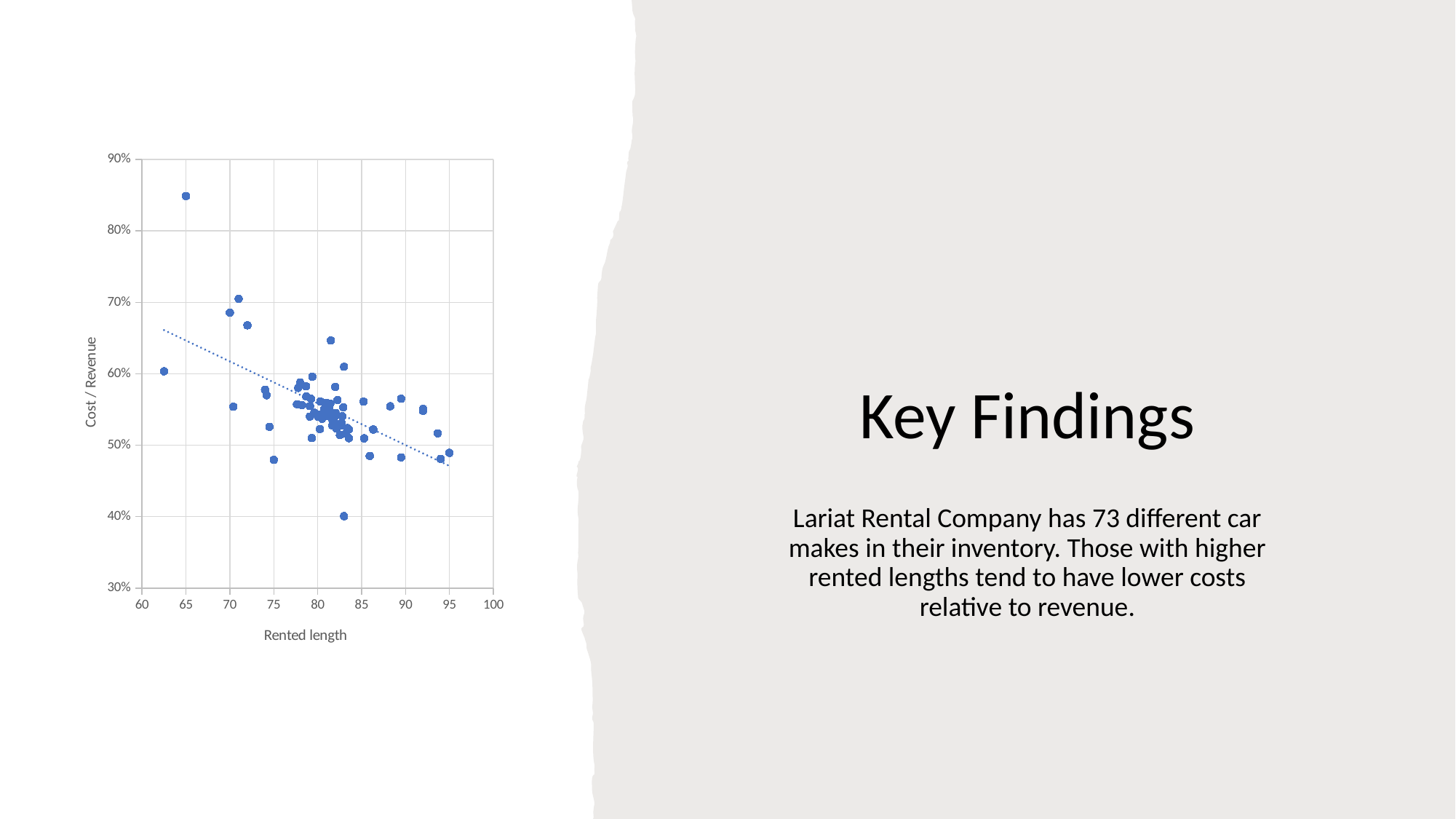

### Chart

| Category | cost / revenue |
|---|---|
# Key Findings
Lariat Rental Company has 73 different car makes in their inventory. Those with higher rented lengths tend to have lower costs relative to revenue.